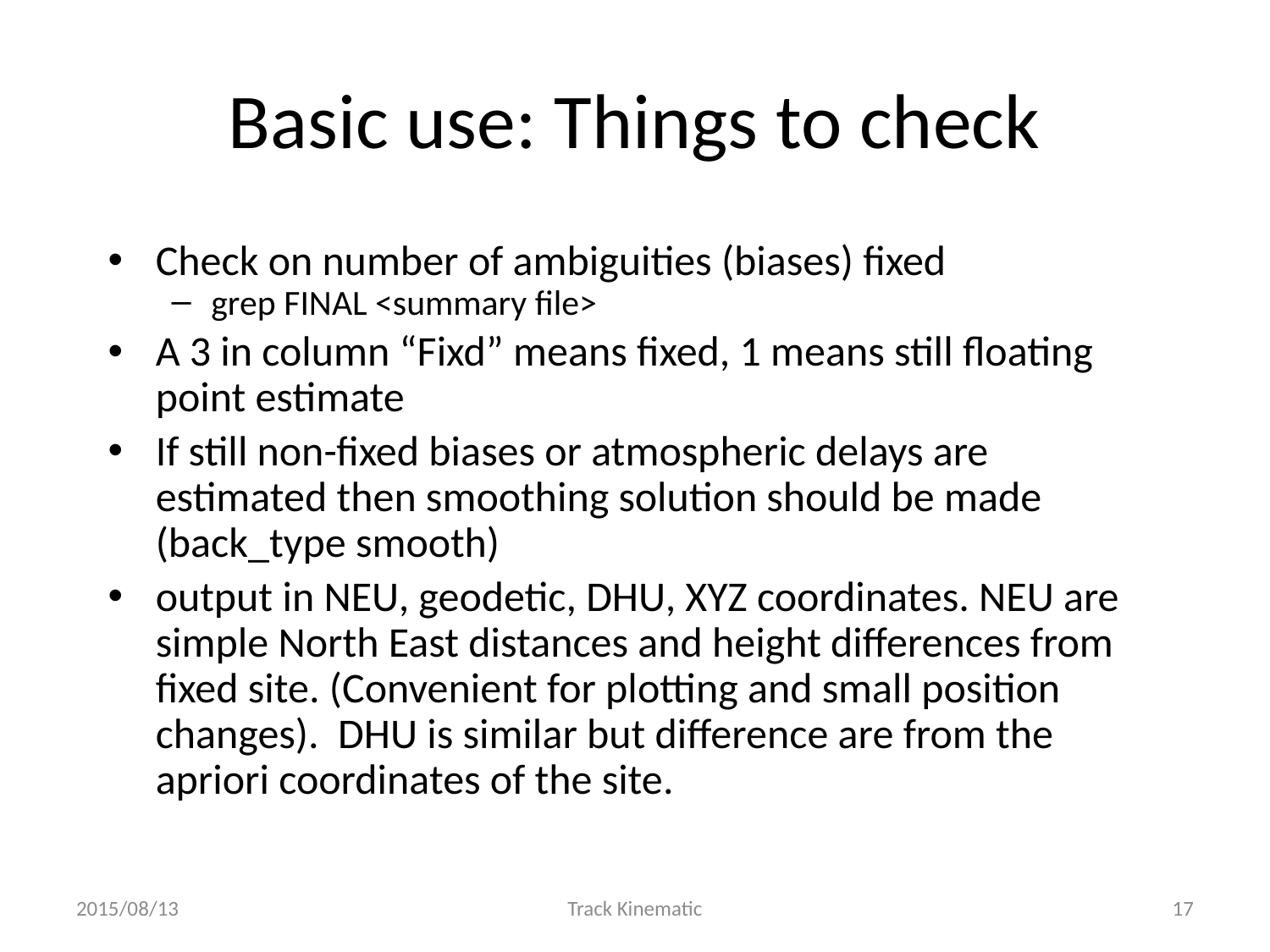

# Basic use: Things to check
Check on number of ambiguities (biases) fixed
grep FINAL <summary file>
A 3 in column “Fixd” means fixed, 1 means still floating point estimate
If still non-fixed biases or atmospheric delays are estimated then smoothing solution should be made (back_type smooth)
output in NEU, geodetic, DHU, XYZ coordinates. NEU are simple North East distances and height differences from fixed site. (Convenient for plotting and small position changes).  DHU is similar but difference are from the apriori coordinates of the site.
2015/08/13
Track Kinematic
17